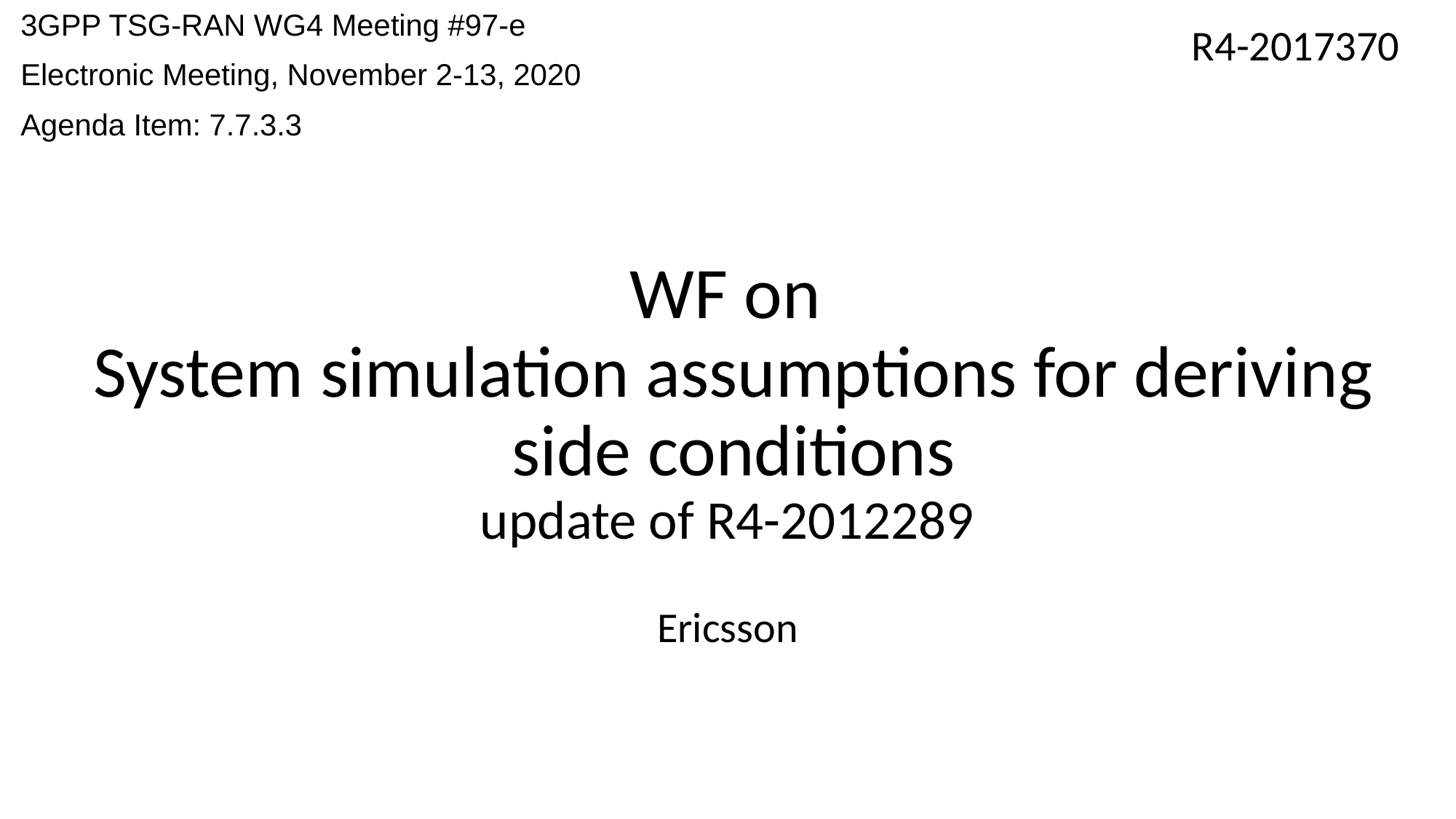

3GPP TSG-RAN WG4 Meeting #97-e
Electronic Meeting, November 2-13, 2020
Agenda Item: 7.7.3.3
R4-2017370
# WF on System simulation assumptions for deriving side conditions update of R4-2012289
Ericsson